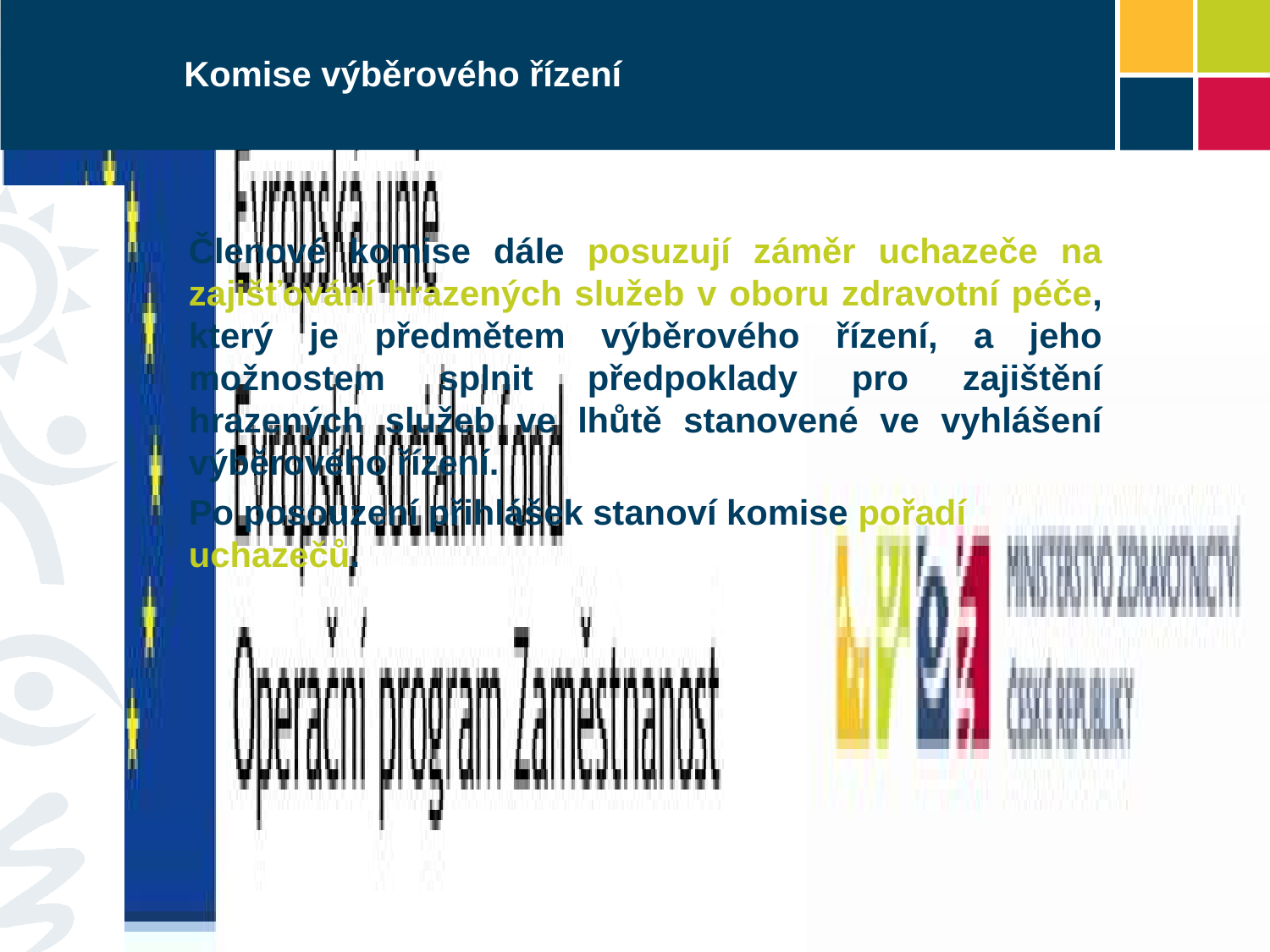

# Komise výběrového řízení
Členové komise dále posuzují záměr uchazeče na zajišťování hrazených služeb v oboru zdravotní péče, který je předmětem výběrového řízení, a jeho možnostem splnit předpoklady pro zajištění hrazených služeb ve lhůtě stanovené ve vyhlášení výběrového řízení.
Po posouzení přihlášek stanoví komise pořadí uchazečů.